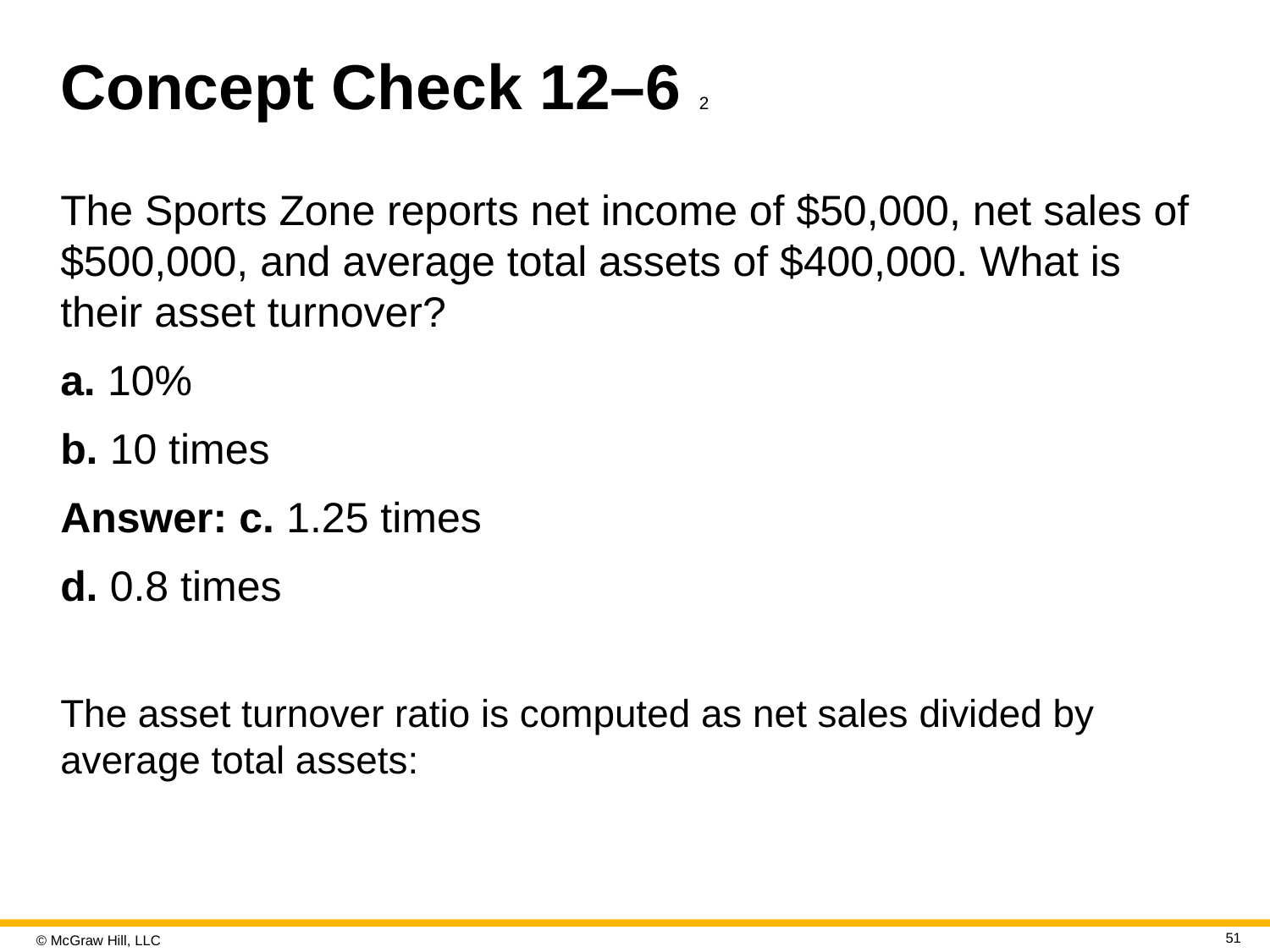

# Concept Check 12–6 2
The Sports Zone reports net income of $50,000, net sales of $500,000, and average total assets of $400,000. What is their asset turnover?
a. 10%
b. 10 times
Answer: c. 1.25 times
d. 0.8 times
The asset turnover ratio is computed as net sales divided by average total assets:
51